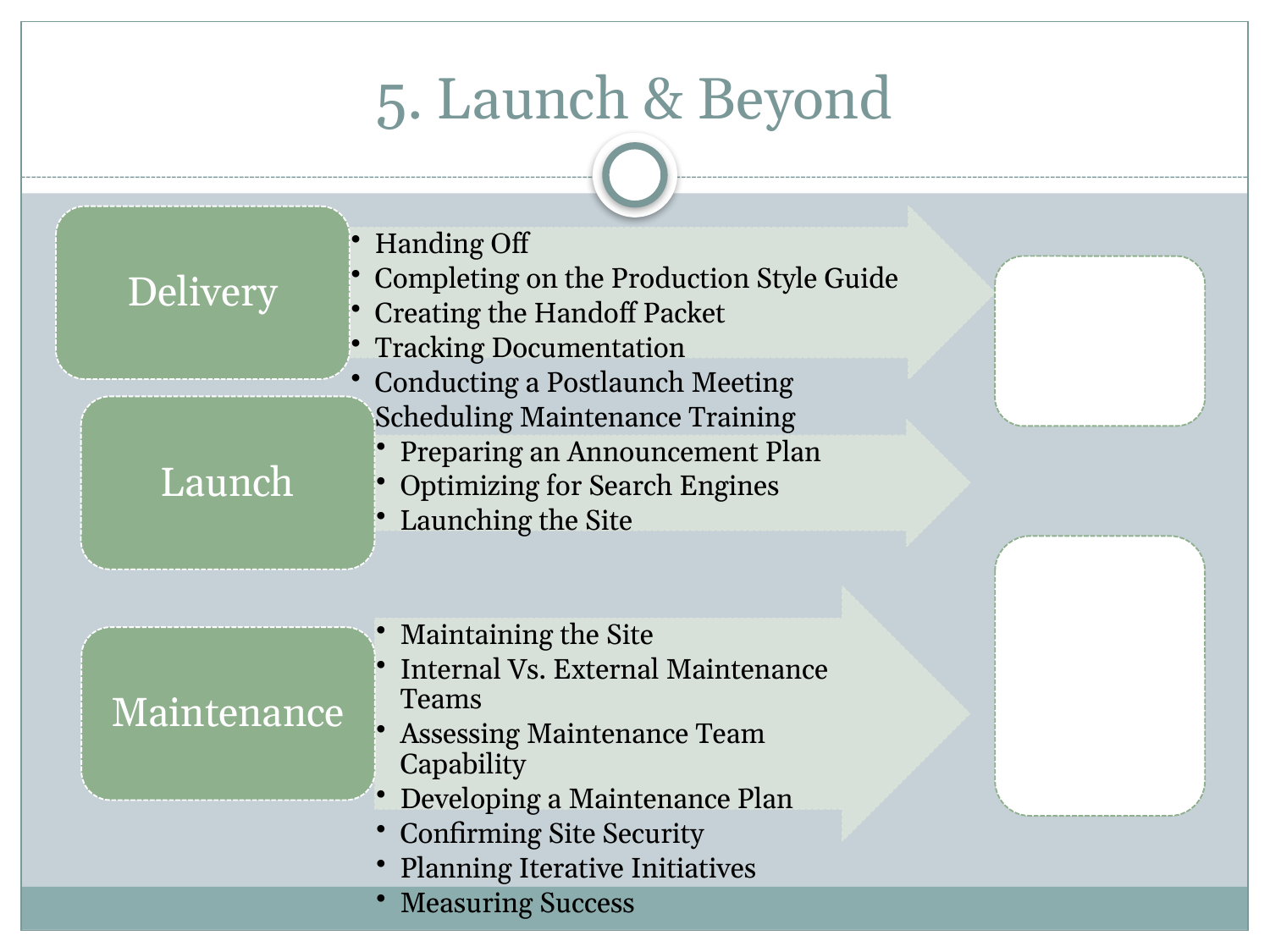

# 5. Launch & Beyond
Handing Off
Completing on the Production Style Guide
Creating the Handoff Packet
Tracking Documentation
Conducting a Postlaunch Meeting
Scheduling Maintenance Training
Delivery
Preparing an Announcement Plan
Optimizing for Search Engines
Launching the Site
Launch
Maintaining the Site
Internal Vs. External Maintenance Teams
Assessing Maintenance Team Capability
Developing a Maintenance Plan
Confirming Site Security
Planning Iterative Initiatives
Measuring Success
Maintenance